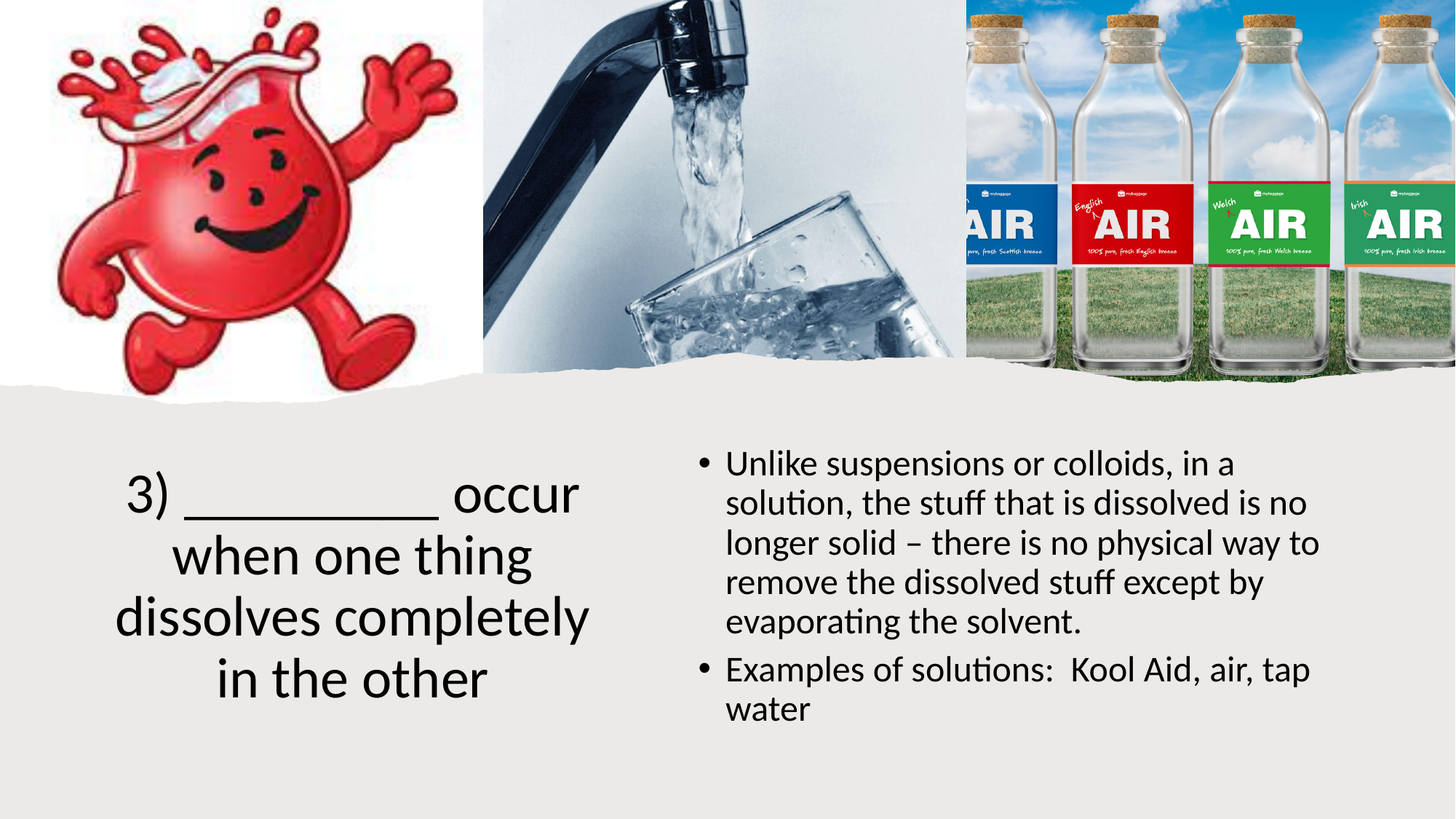

Unlike suspensions or colloids, in a solution, the stuff that is dissolved is no longer solid – there is no physical way to remove the dissolved stuff except by evaporating the solvent.
Examples of solutions:  Kool Aid, air, tap water
# 3) _________ occur when one thing dissolves completely in the other